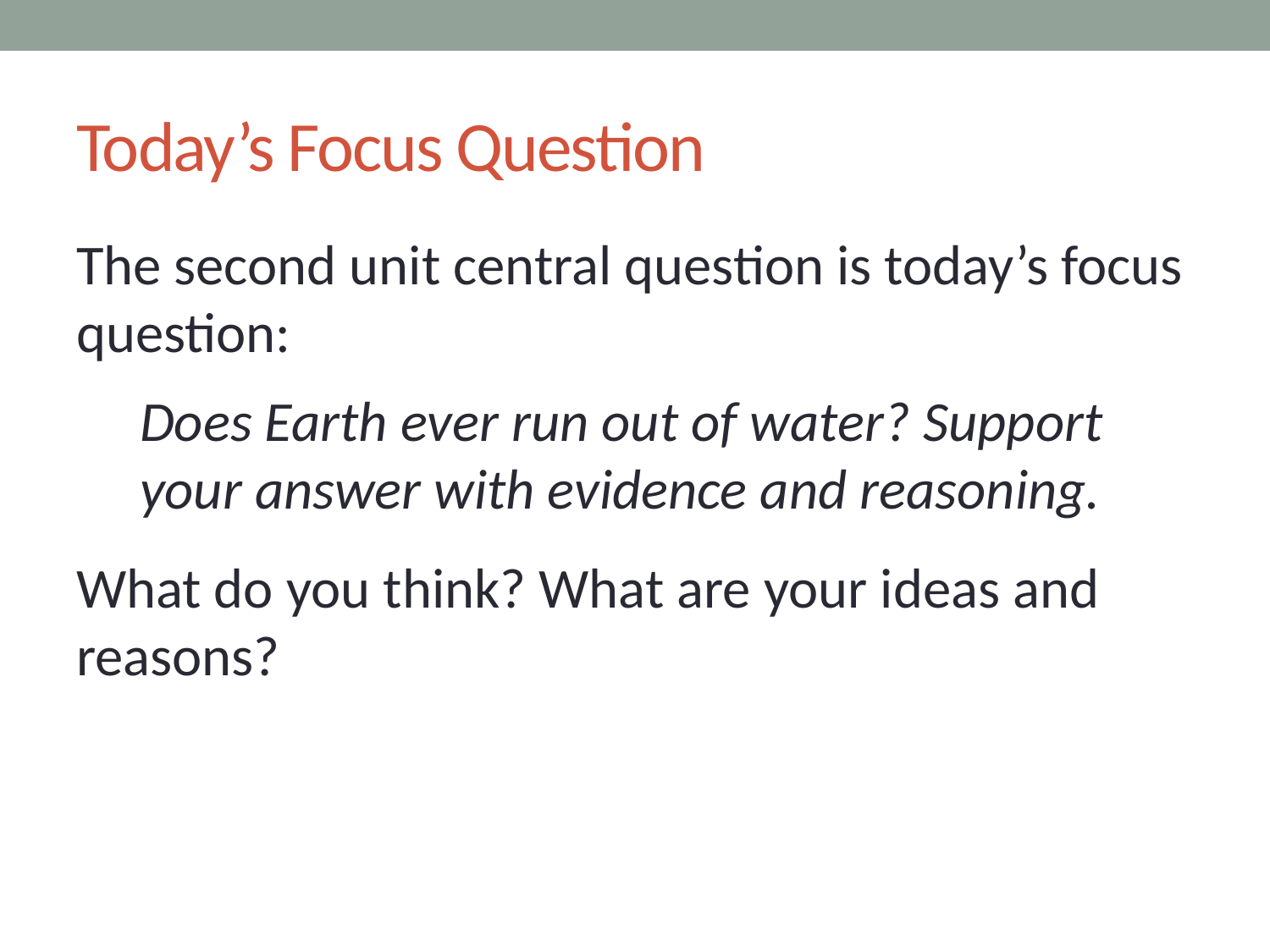

# Today’s Focus Question
The second unit central question is today’s focus question:
Does Earth ever run out of water? Support your answer with evidence and reasoning.
What do you think? What are your ideas and reasons?